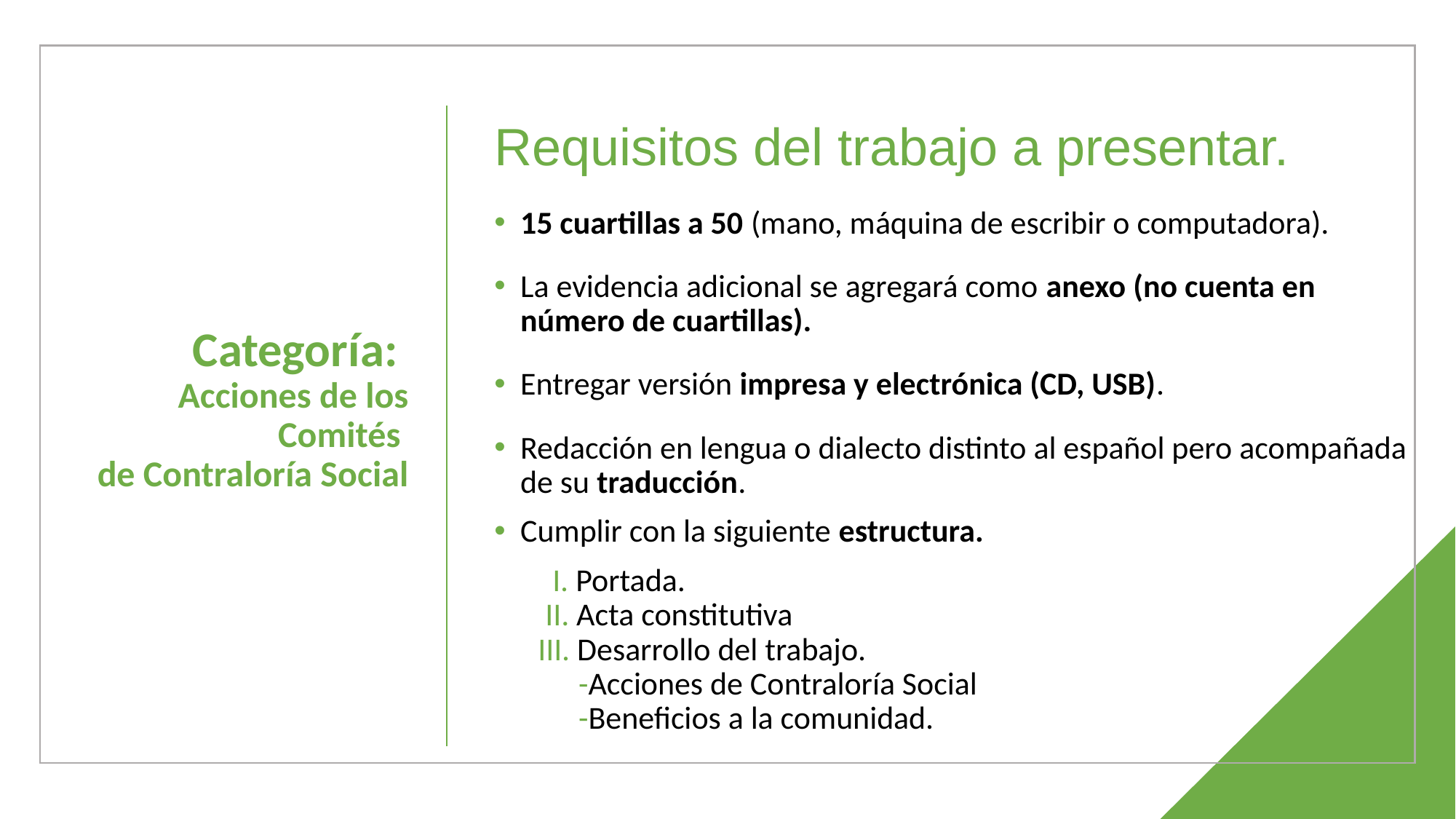

Requisitos del trabajo a presentar.
15 cuartillas a 50 (mano, máquina de escribir o computadora).
La evidencia adicional se agregará como anexo (no cuenta en número de cuartillas).
Entregar versión impresa y electrónica (CD, USB).
Redacción en lengua o dialecto distinto al español pero acompañada de su traducción.
Cumplir con la siguiente estructura.
        I. Portada.
       II. Acta constitutiva
      III. Desarrollo del trabajo.
      -Acciones de Contraloría Social
      -Beneficios a la comunidad.

# Categoría: Acciones de los Comités de Contraloría Social